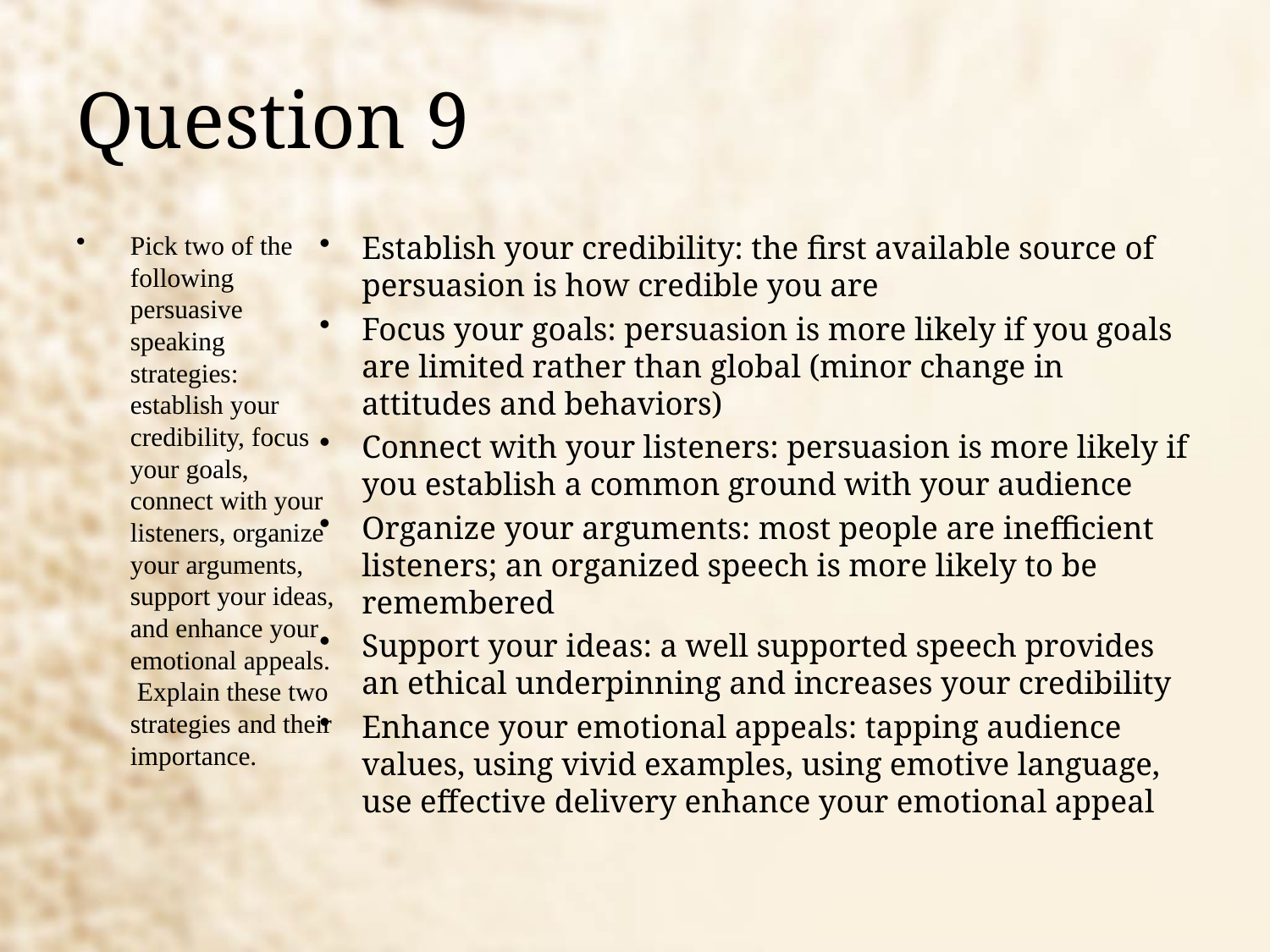

# Question 9
Pick two of the following persuasive speaking strategies: establish your credibility, focus your goals, connect with your listeners, organize your arguments, support your ideas, and enhance your emotional appeals.  Explain these two strategies and their importance.

Establish your credibility: the first available source of persuasion is how credible you are
Focus your goals: persuasion is more likely if you goals are limited rather than global (minor change in attitudes and behaviors)
Connect with your listeners: persuasion is more likely if you establish a common ground with your audience
Organize your arguments: most people are inefficient listeners; an organized speech is more likely to be remembered
Support your ideas: a well supported speech provides an ethical underpinning and increases your credibility
Enhance your emotional appeals: tapping audience values, using vivid examples, using emotive language, use effective delivery enhance your emotional appeal